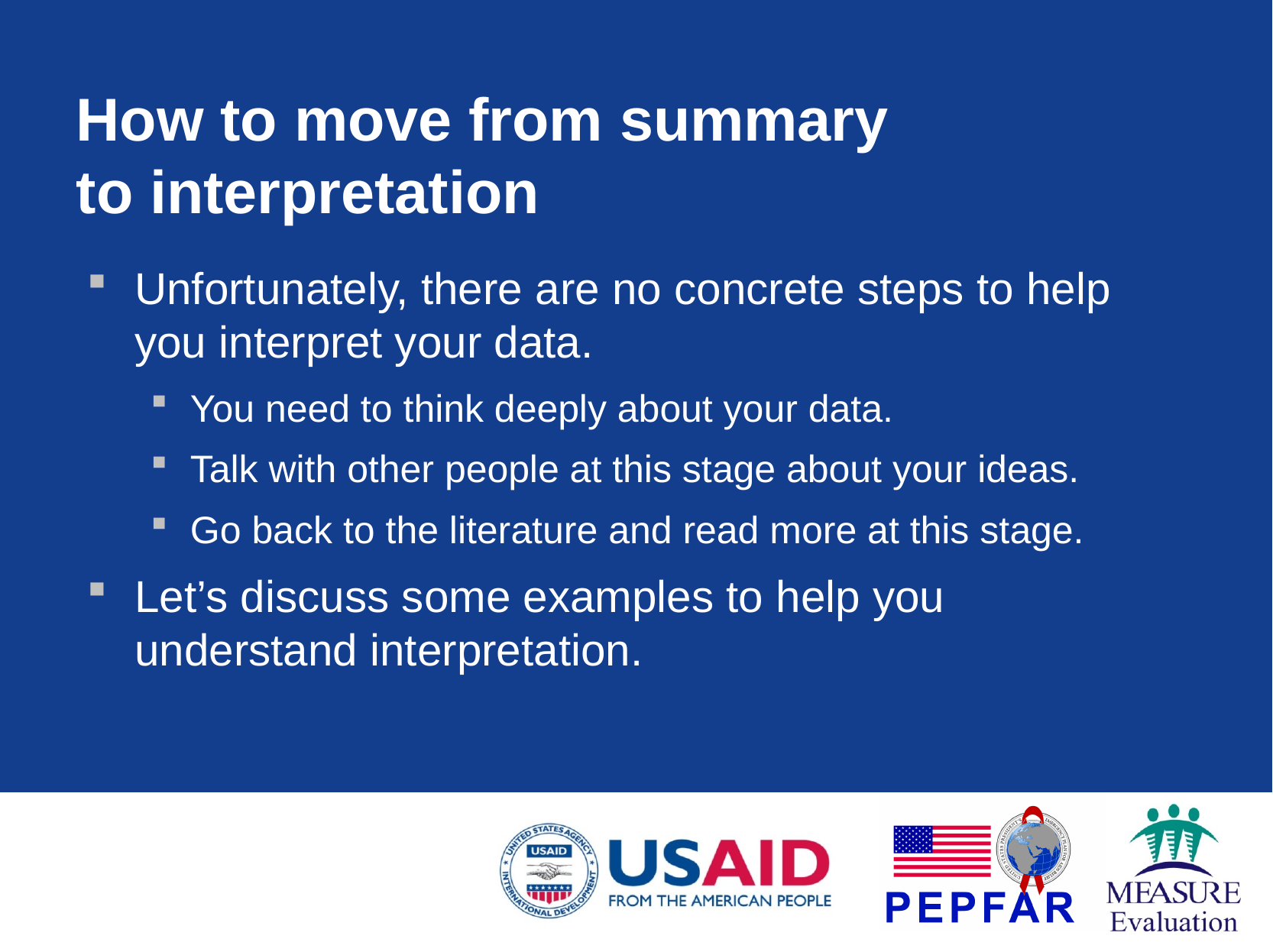

# How to move from summary to interpretation
Unfortunately, there are no concrete steps to help you interpret your data.
You need to think deeply about your data.
Talk with other people at this stage about your ideas.
Go back to the literature and read more at this stage.
Let’s discuss some examples to help you understand interpretation.